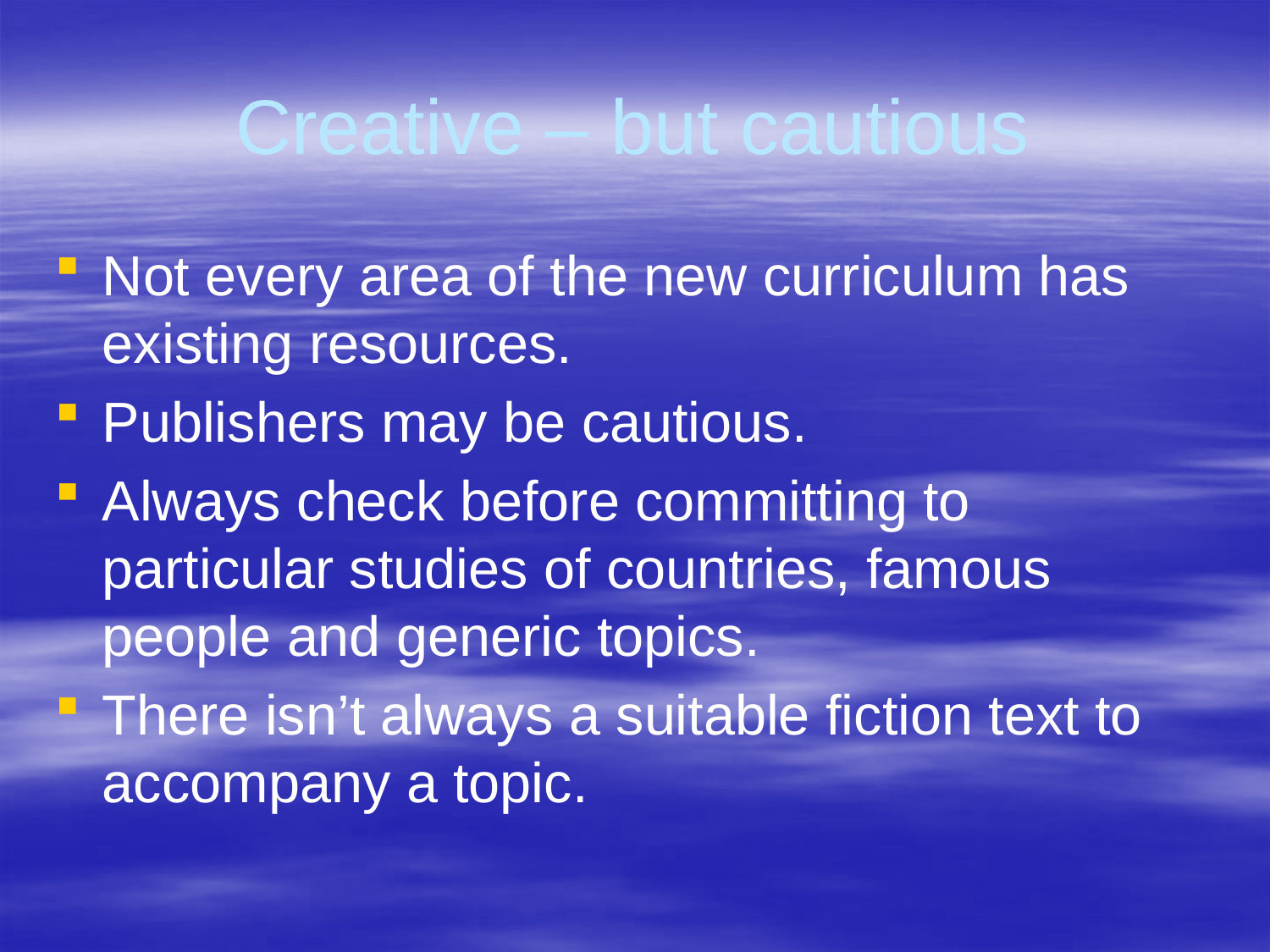

# Creative – but cautious
Not every area of the new curriculum has existing resources.
Publishers may be cautious.
Always check before committing to particular studies of countries, famous people and generic topics.
There isn’t always a suitable fiction text to accompany a topic.